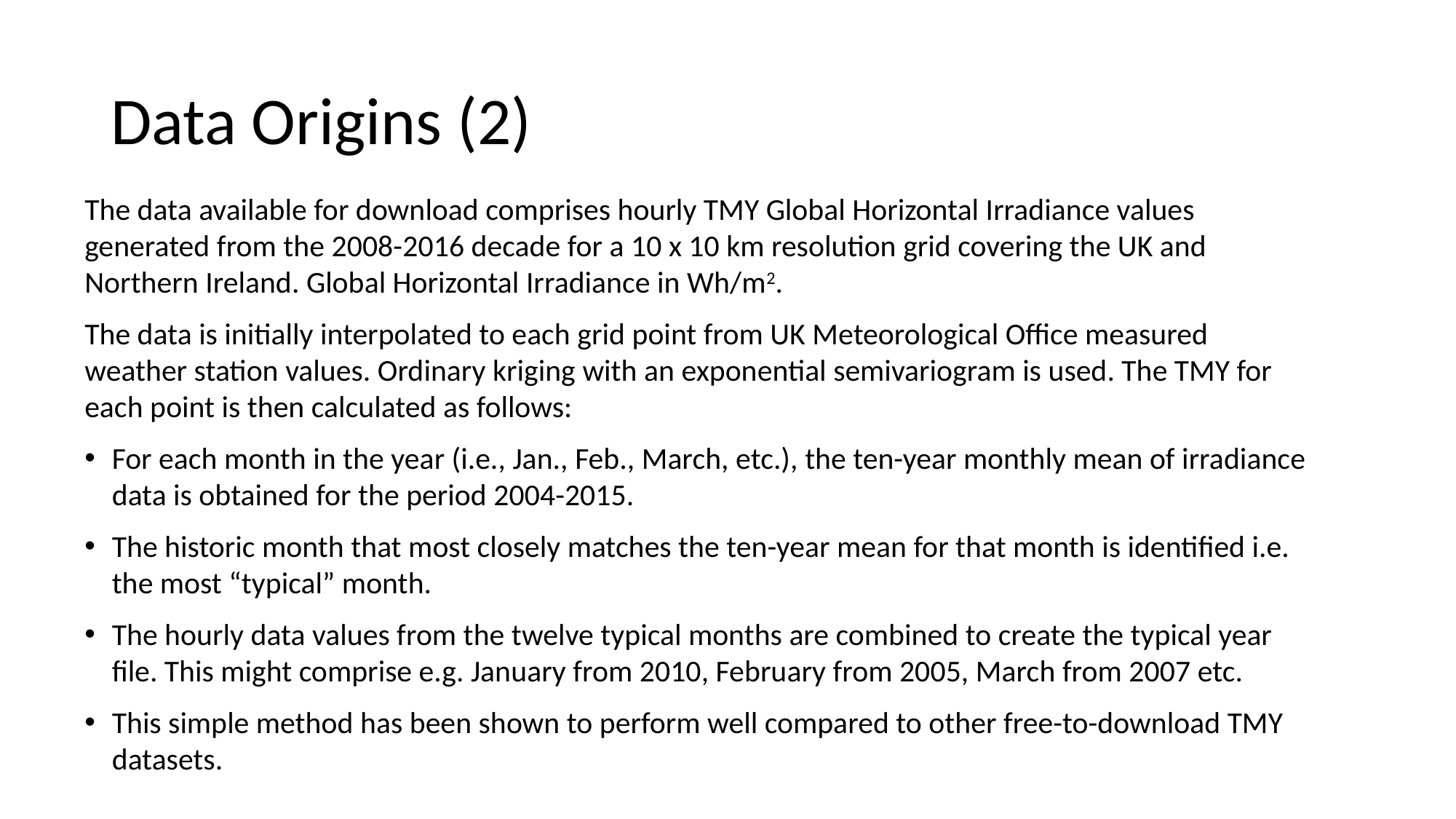

# Data Origins (2)
The data available for download comprises hourly TMY Global Horizontal Irradiance values generated from the 2008-2016 decade for a 10 x 10 km resolution grid covering the UK and Northern Ireland. Global Horizontal Irradiance in Wh/m2.
The data is initially interpolated to each grid point from UK Meteorological Office measured weather station values. Ordinary kriging with an exponential semivariogram is used. The TMY for each point is then calculated as follows:
For each month in the year (i.e., Jan., Feb., March, etc.), the ten-year monthly mean of irradiance data is obtained for the period 2004-2015.
The historic month that most closely matches the ten-year mean for that month is identified i.e. the most “typical” month.
The hourly data values from the twelve typical months are combined to create the typical year file. This might comprise e.g. January from 2010, February from 2005, March from 2007 etc.
This simple method has been shown to perform well compared to other free-to-download TMY datasets.